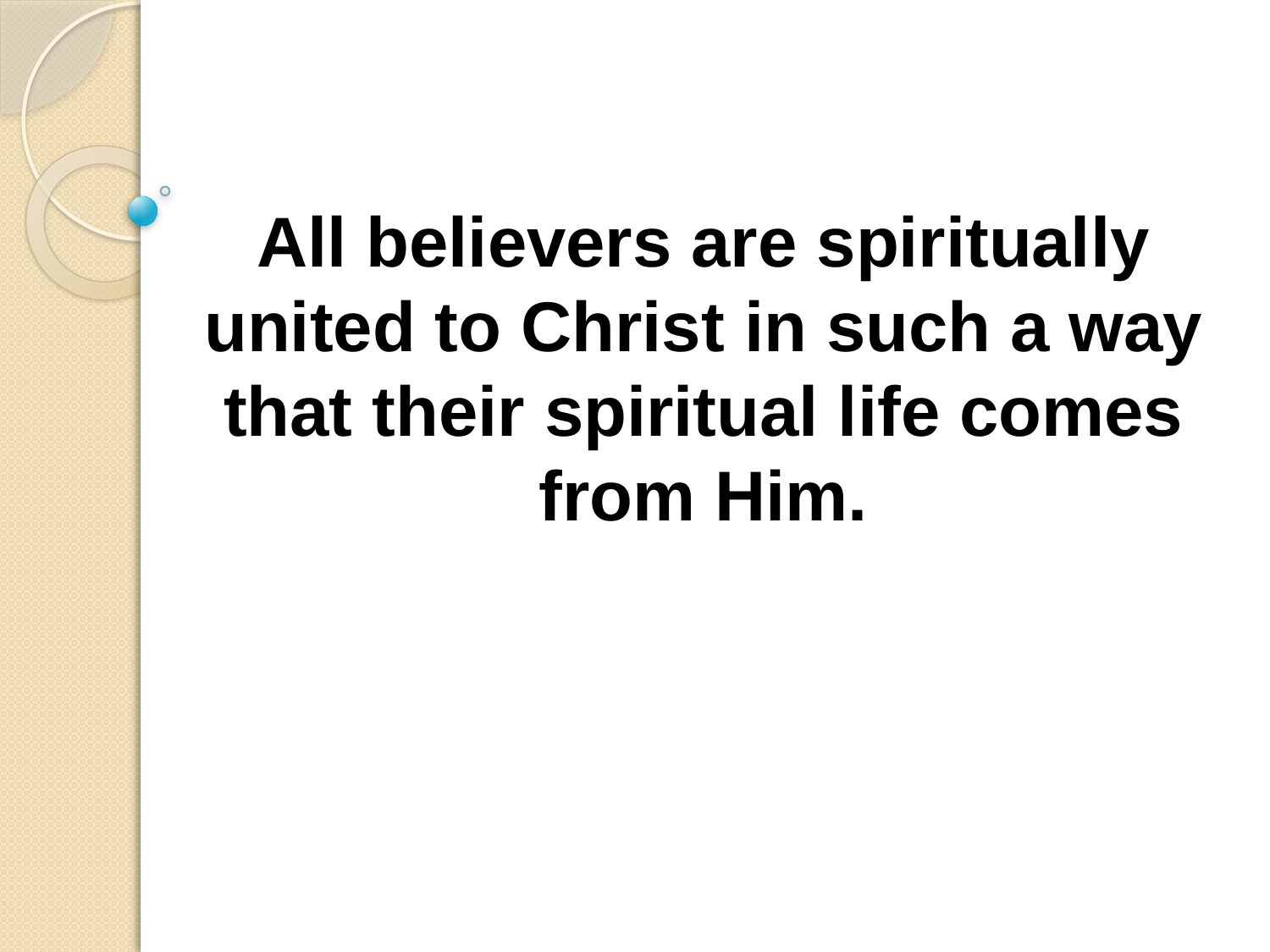

All believers are spiritually united to Christ in such a way that their spiritual life comes from Him.